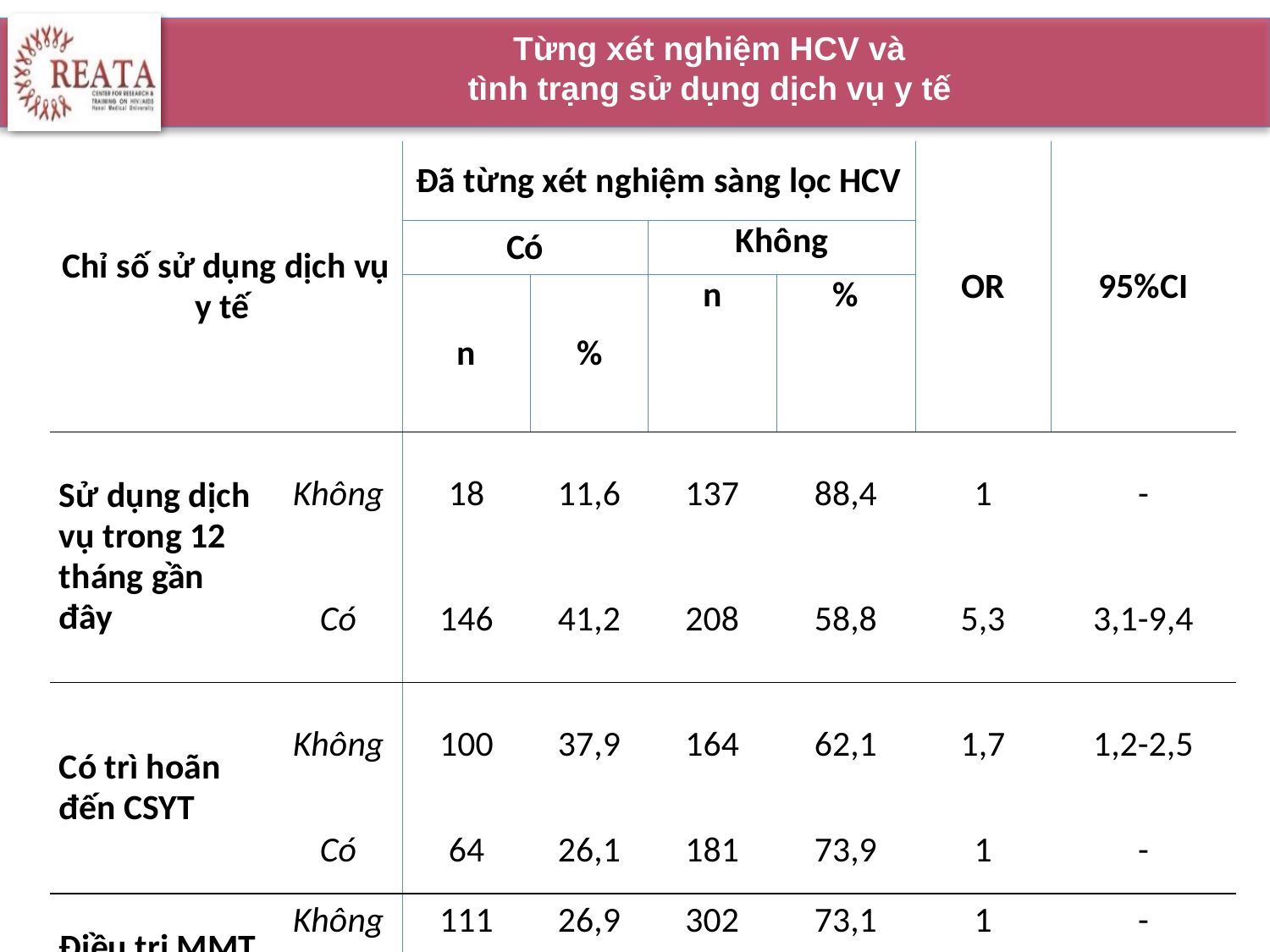

# Từng xét nghiệm HCV và tình trạng sử dụng dịch vụ y tế
| Chỉ số sử dụng dịch vụ y tế |  | Đã từng xét nghiệm sàng lọc HCV |  |  |  | OR | 95%CI |
| --- | --- | --- | --- | --- | --- | --- | --- |
|  |  | Có |  | Không |  |  |  |
|  |  | n | % | n | % |  |  |
| Sử dụng dịch vụ trong 12 tháng gần đây | Không | 18 | 11,6 | 137 | 88,4 | 1 | - |
|  | Có | 146 | 41,2 | 208 | 58,8 | 5,3 | 3,1-9,4 |
| Có trì hoãn đến CSYT | Không | 100 | 37,9 | 164 | 62,1 | 1,7 | 1,2-2,5 |
|  | Có | 64 | 26,1 | 181 | 73,9 | 1 | - |
| Điều trị MMT | Không | 111 | 26,9 | 302 | 73,1 | 1 | - |
|  | Có | 53 | 55,2 | 43 | 44,8 | 3,4 | 2,1-5,4 |